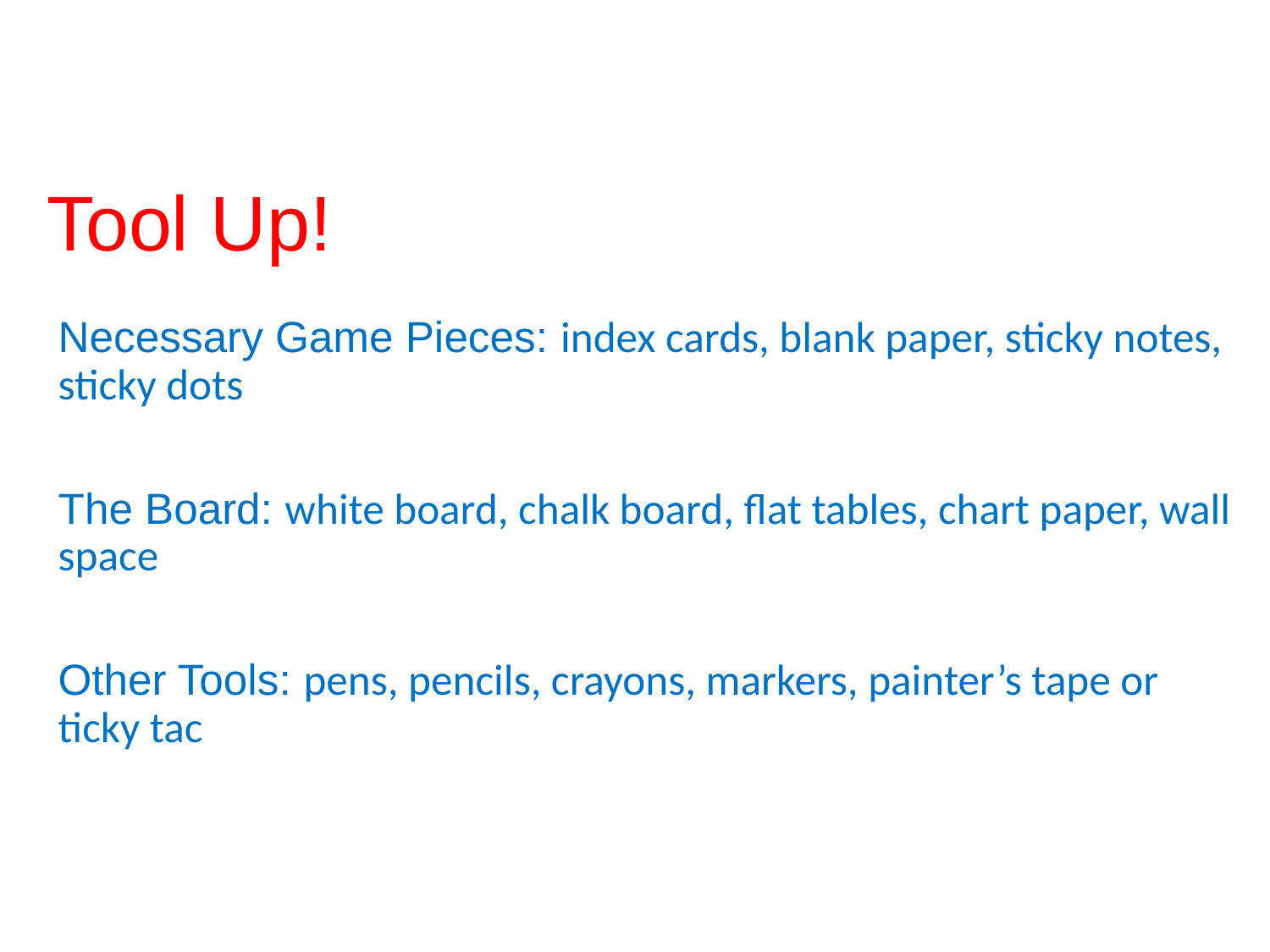

# Tool Up!
Necessary Game Pieces: index cards, blank paper, sticky notes, sticky dots

The Board: white board, chalk board, flat tables, chart paper, wall space

Other Tools: pens, pencils, crayons, markers, painter’s tape or ticky tac